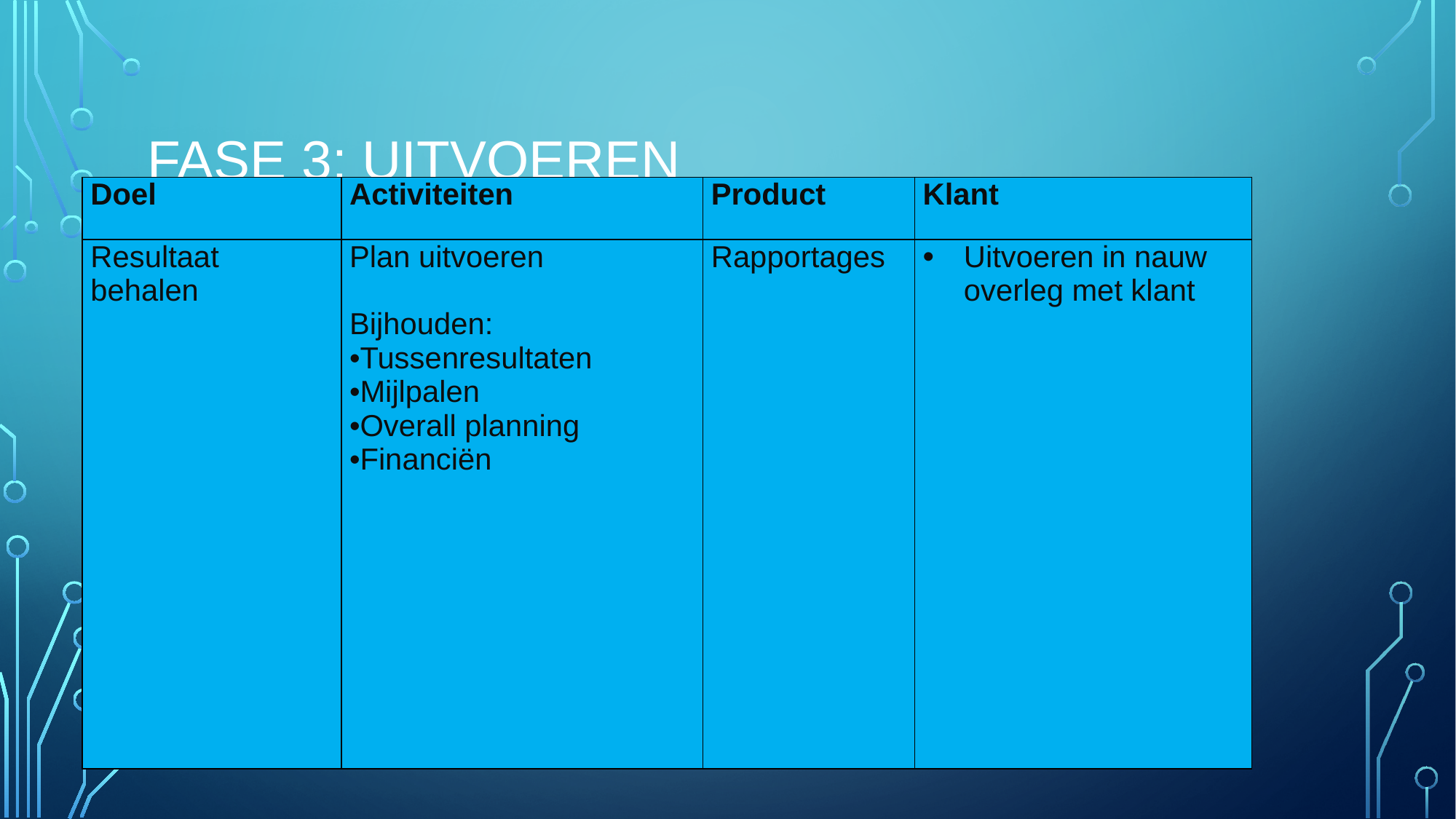

# Fase 3: uitvoeren
| Doel | Activiteiten | Product | Klant |
| --- | --- | --- | --- |
| Resultaat behalen | Plan uitvoeren   Bijhouden: Tussenresultaten Mijlpalen Overall planning Financiën | Rapportages | Uitvoeren in nauw overleg met klant |